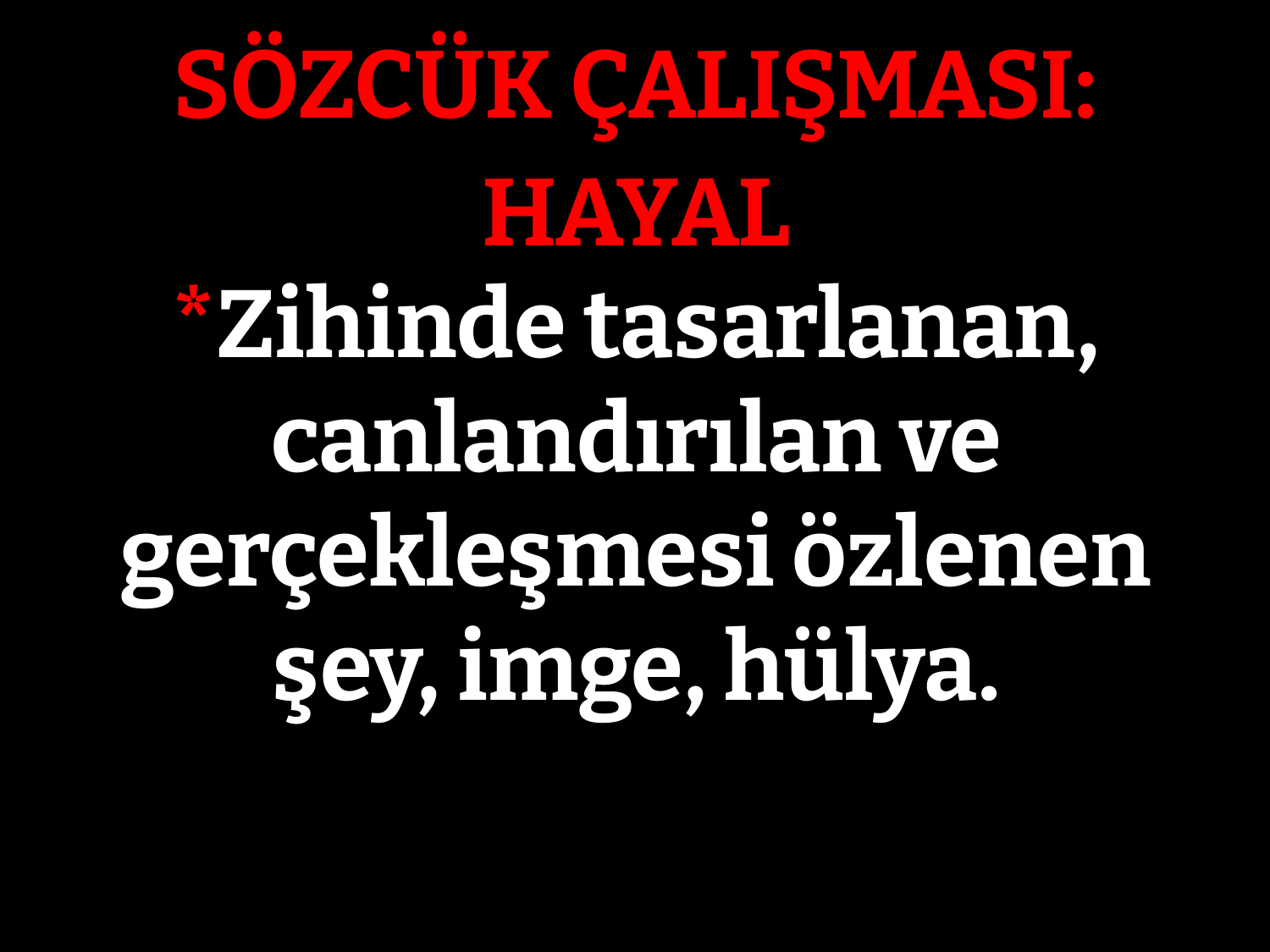

SÖZCÜK ÇALIŞMASI:
HAYAL
*Zihinde tasarlanan, canlandırılan ve gerçekleşmesi özlenen şey, imge, hülya.